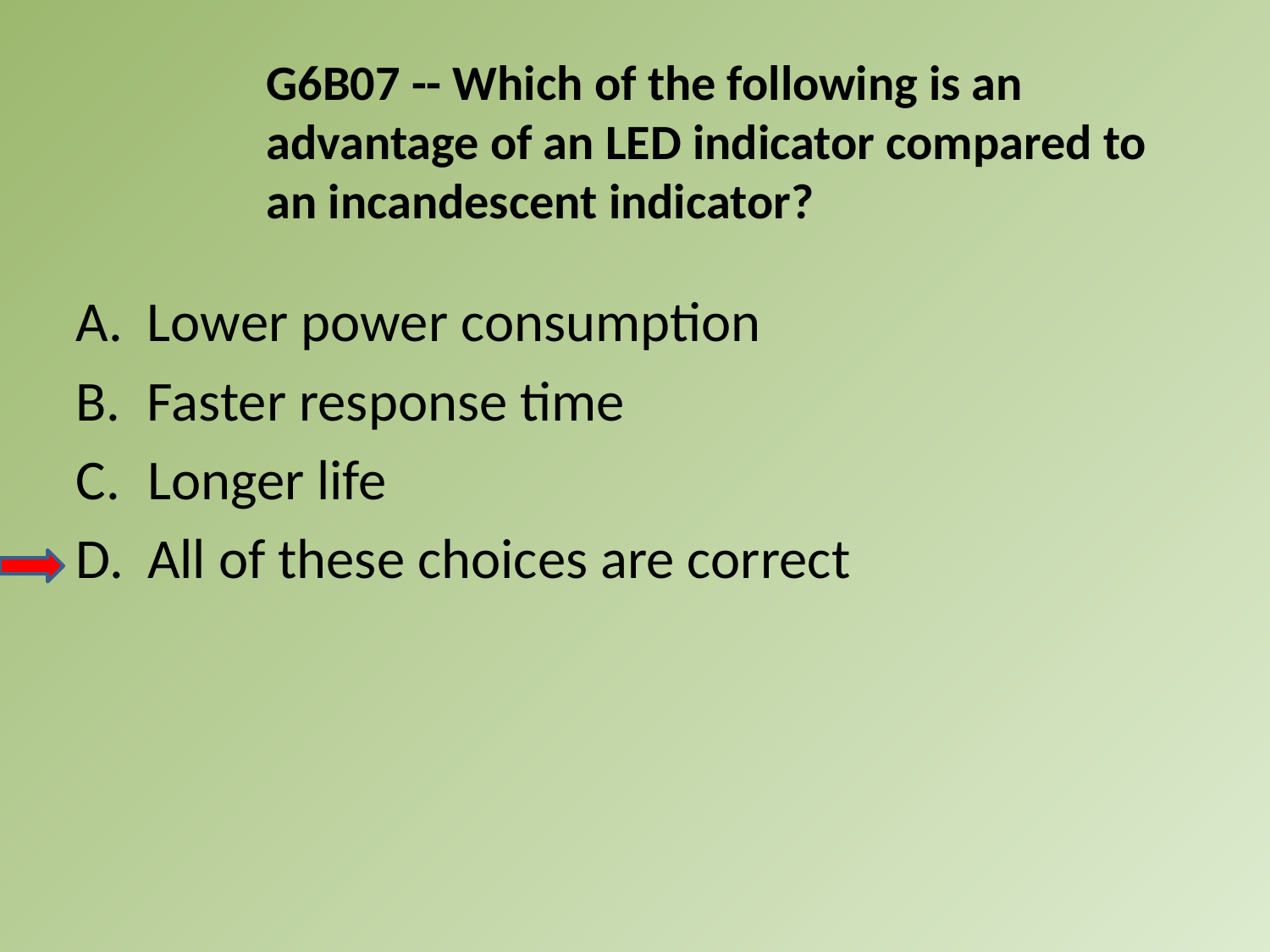

G6B07 -- Which of the following is an advantage of an LED indicator compared to an incandescent indicator?
A.	Lower power consumption
B.	Faster response time
Longer life
All of these choices are correct